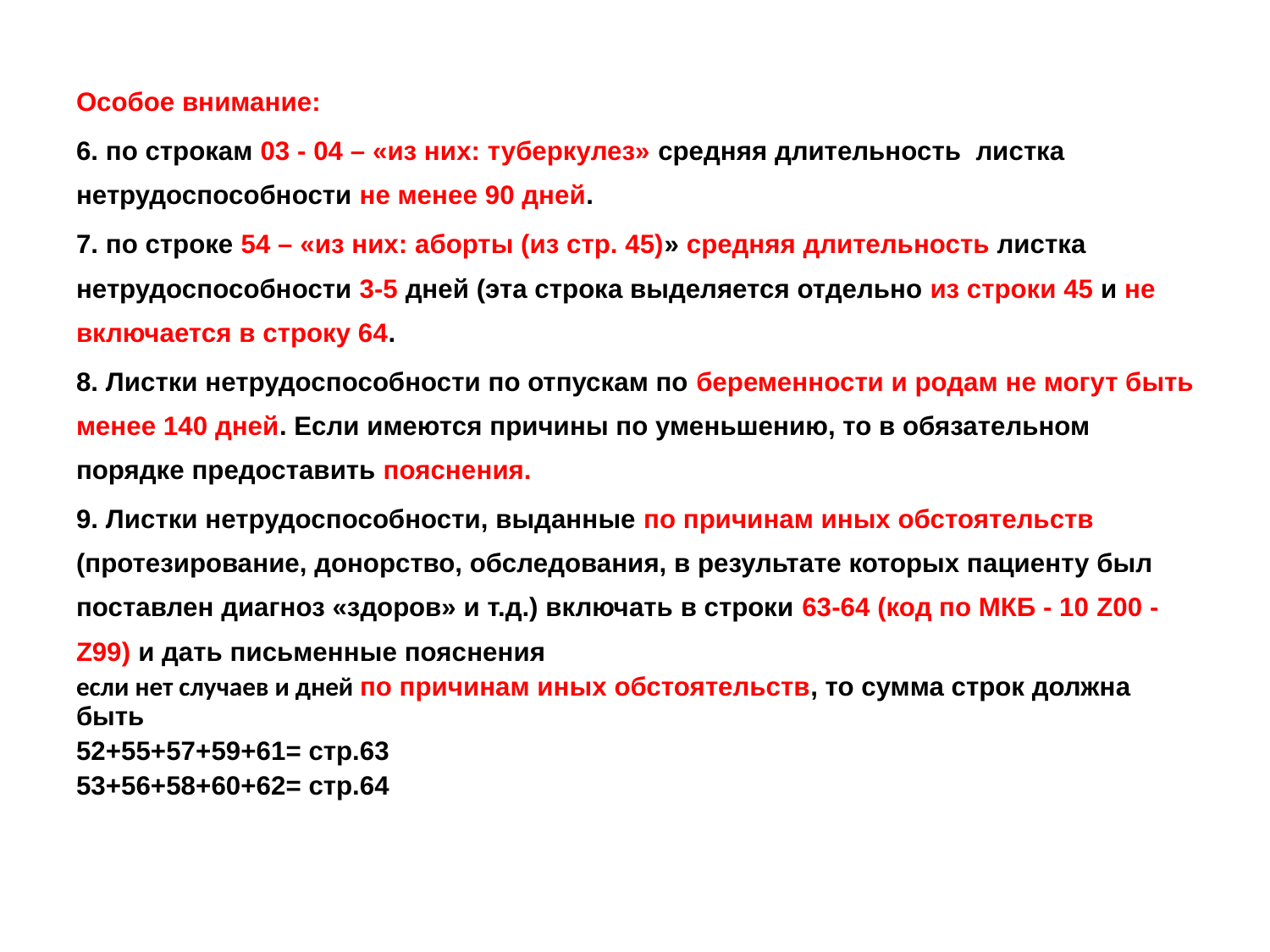

# Особое внимание:
6. по строкам 03 - 04 – «из них: туберкулез» средняя длительность  листка нетрудоспособности не менее 90 дней.
7. по строке 54 – «из них: аборты (из стр. 45)» средняя длительность листка нетрудоспособности 3-5 дней (эта строка выделяется отдельно из строки 45 и не включается в строку 64.
8. Листки нетрудоспособности по отпускам по беременности и родам не могут быть менее 140 дней. Если имеются причины по уменьшению, то в обязательном порядке предоставить пояснения.
9. Листки нетрудоспособности, выданные по причинам иных обстоятельств (протезирование, донорство, обследования, в результате которых пациенту был поставлен диагноз «здоров» и т.д.) включать в строки 63-64 (код по МКБ - 10 Z00 - Z99) и дать письменные пояснения
если нет случаев и дней по причинам иных обстоятельств, то сумма строк должна быть
52+55+57+59+61= стр.63
53+56+58+60+62= стр.64